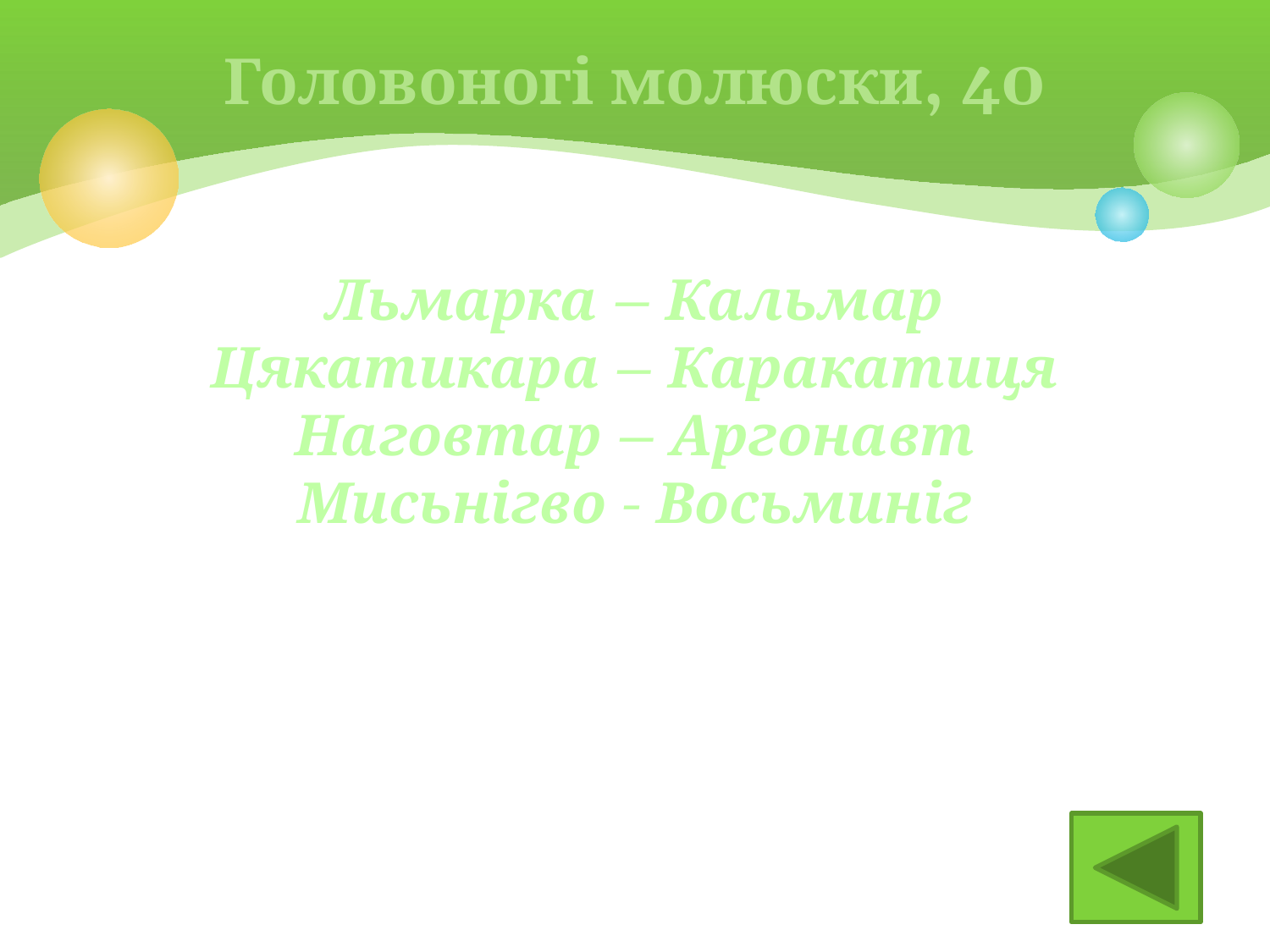

# Головоногі молюски, 40
Утворіть назви представників Головоногих молюсків:
ЛЬМАРКА       НАГОВТАР
ЦЯКАТИКАРА          МИСЬНІГВО

Льмарка – Кальмар
Цякатикара – Каракатиця
Наговтар – Аргонавт
Мисьнігво - Восьминіг